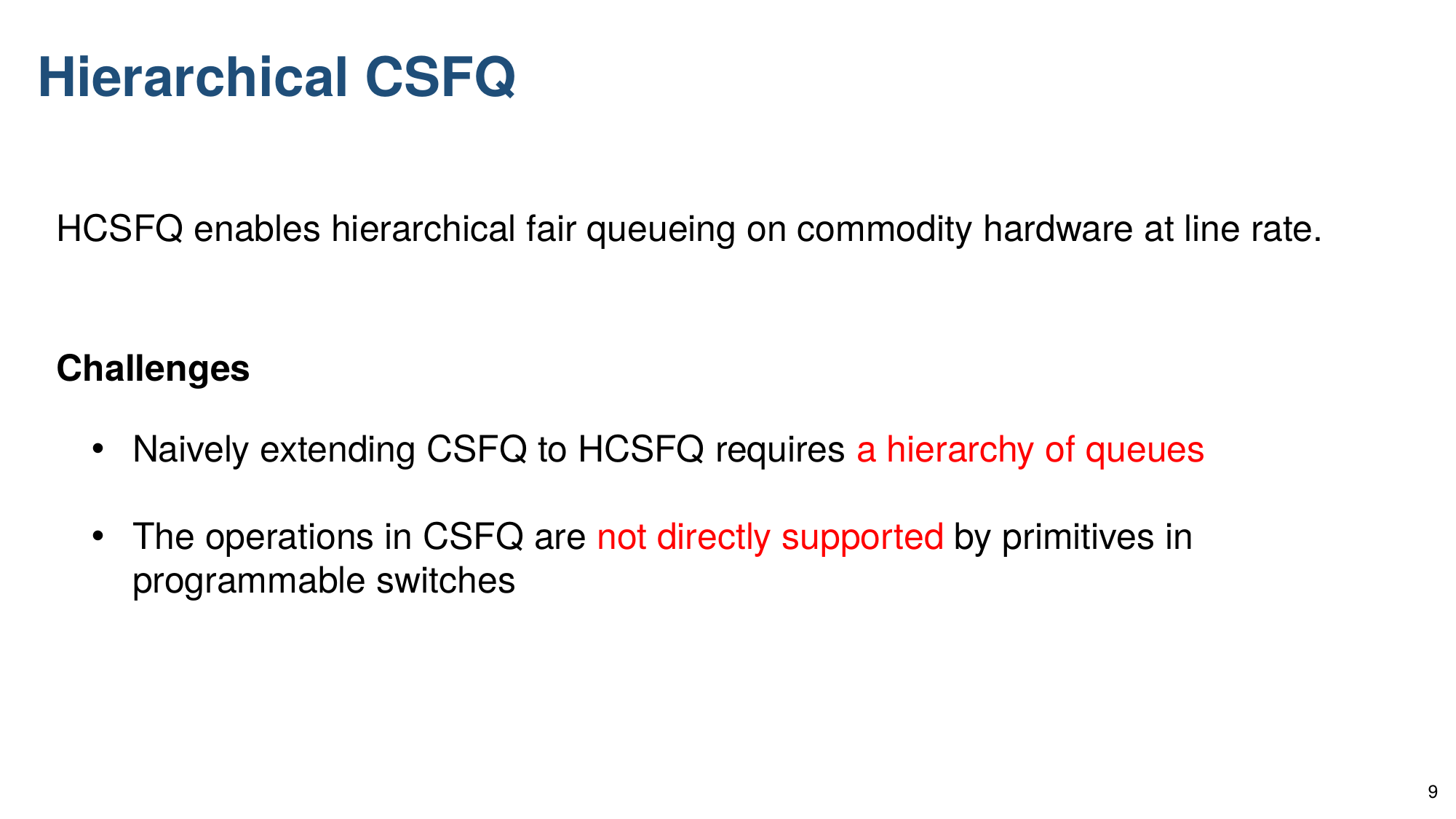

# Hierarchical CSFQ
HCSFQ enables hierarchical fair queueing on commodity hardware at line rate.
Challenges
Naively extending CSFQ to HCSFQ requires a hierarchy of queues

The operations in CSFQ are not directly supported by primitives in programmable switches
9